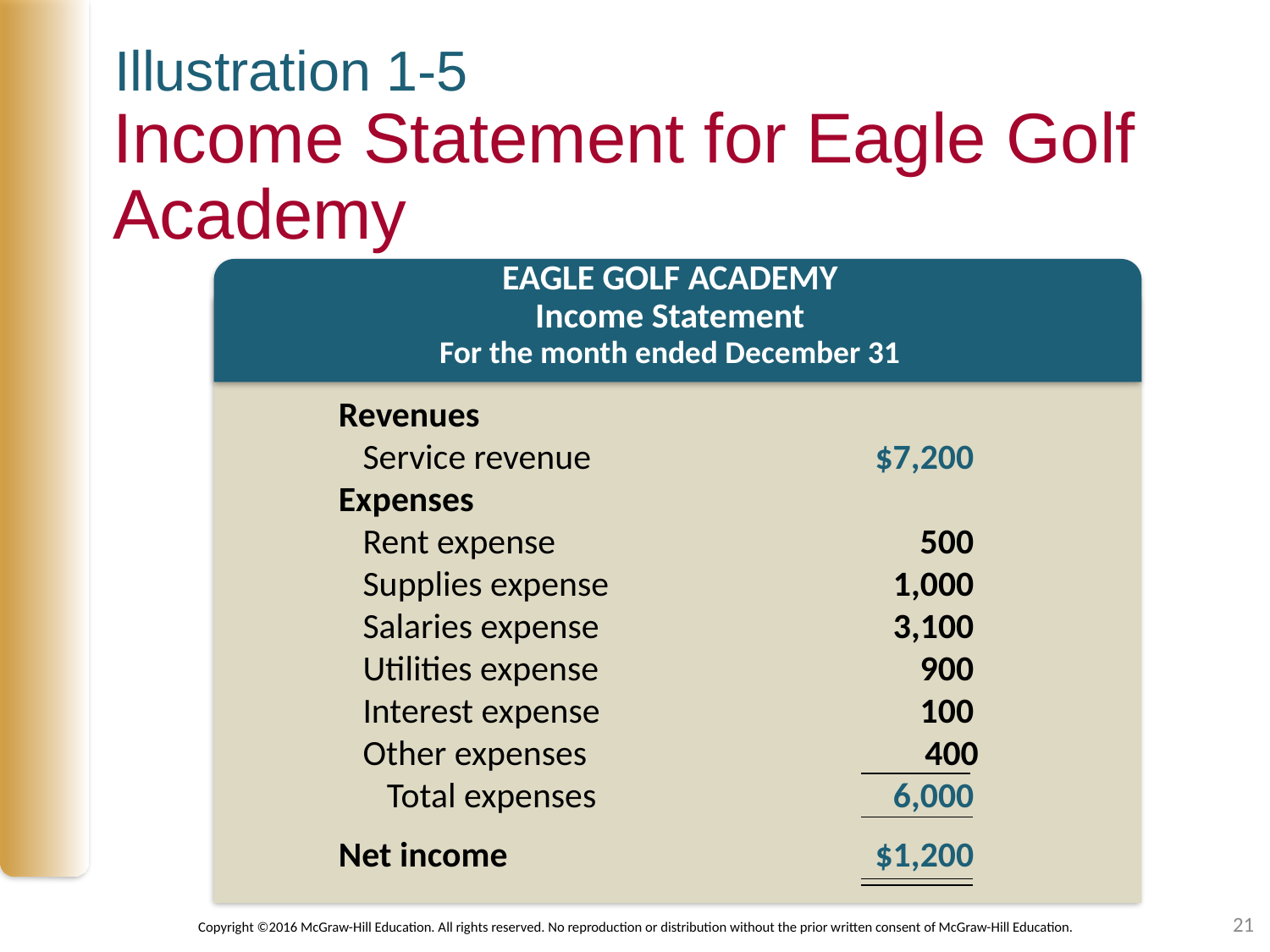

Illustration 1-5
# Income Statement for Eagle Golf Academy
EAGLE GOLF ACADEMY
Income Statement
For the month ended December 31

Revenues
   Service revenue	$7,200
Expenses
   Rent expense	500
   Supplies expense	1,000
   Salaries expense	3,100
   Utilities expense	900
   Interest expense	100
   Other expenses                                          400
      Total expenses	6,000

Net income	$1,200
21
Copyright ©2016 McGraw-Hill Education. All rights reserved. No reproduction or distribution without the prior written consent of McGraw-Hill Education.